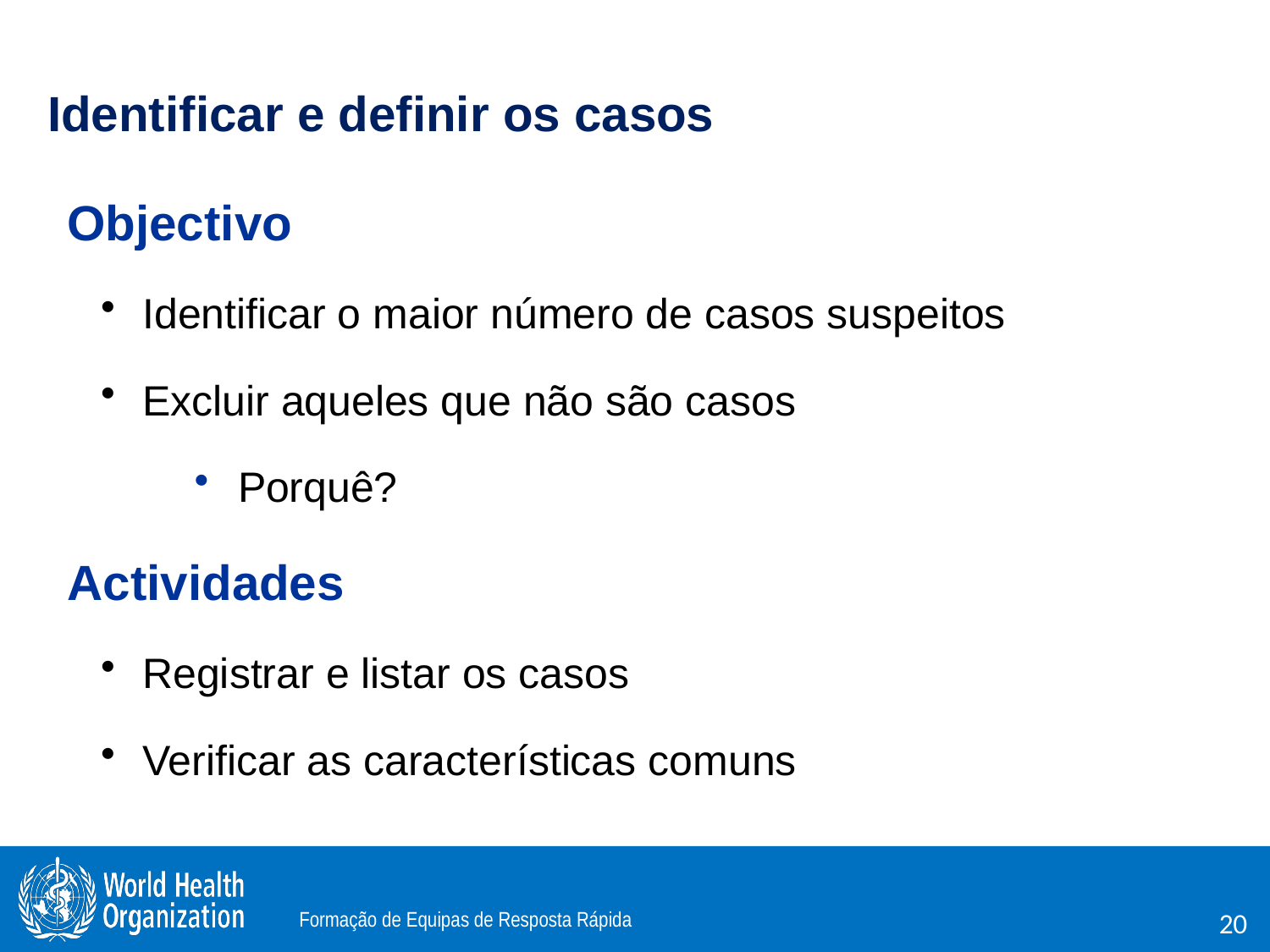

Identificar e definir os casos
Objectivo
 Identificar o maior número de casos suspeitos
 Excluir aqueles que não são casos
 Porquê?
Actividades
 Registrar e listar os casos
 Verificar as características comuns